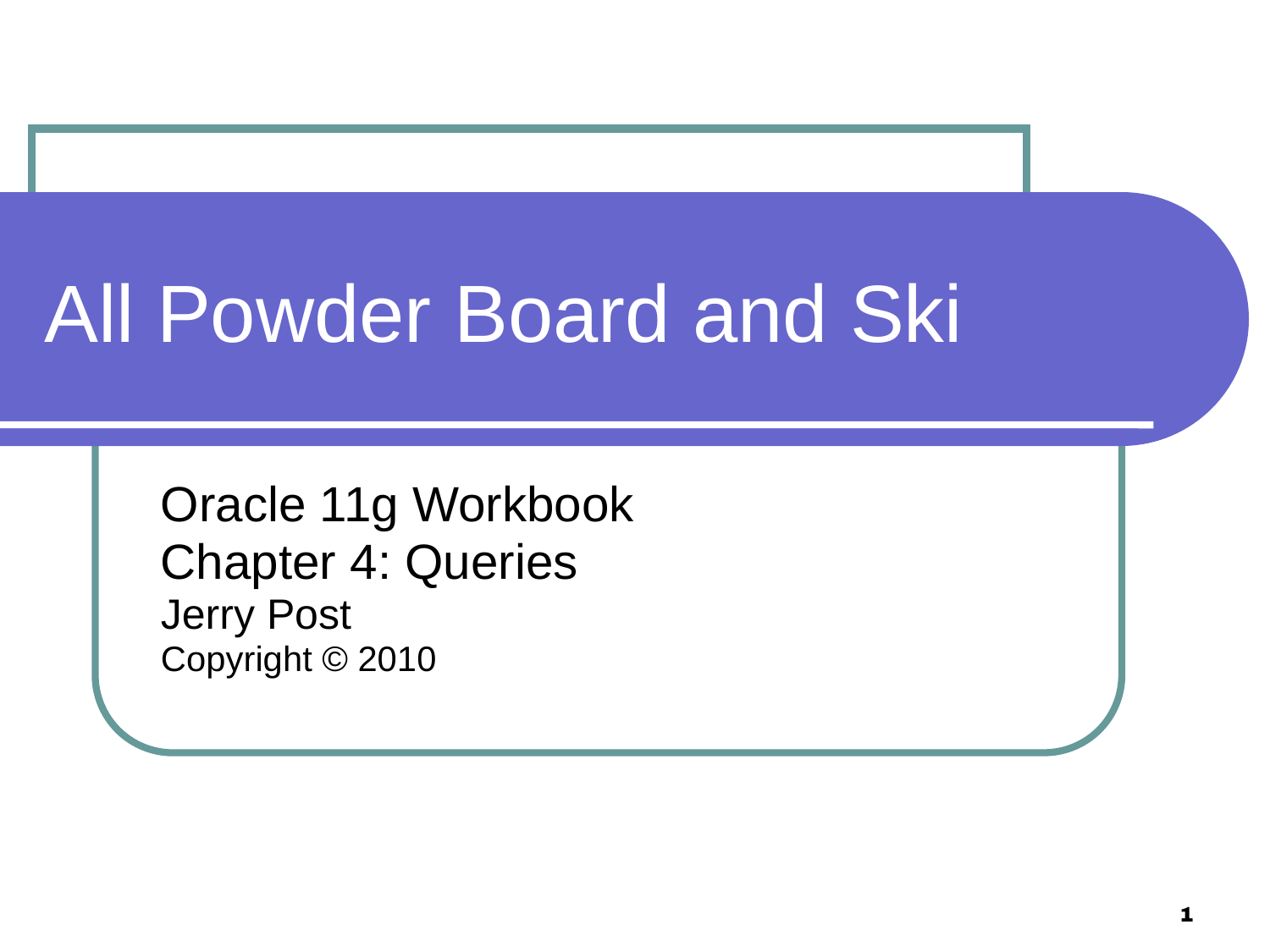

# All Powder Board and Ski
Oracle 11g Workbook
Chapter 4: Queries
Jerry Post
Copyright © 2010
1